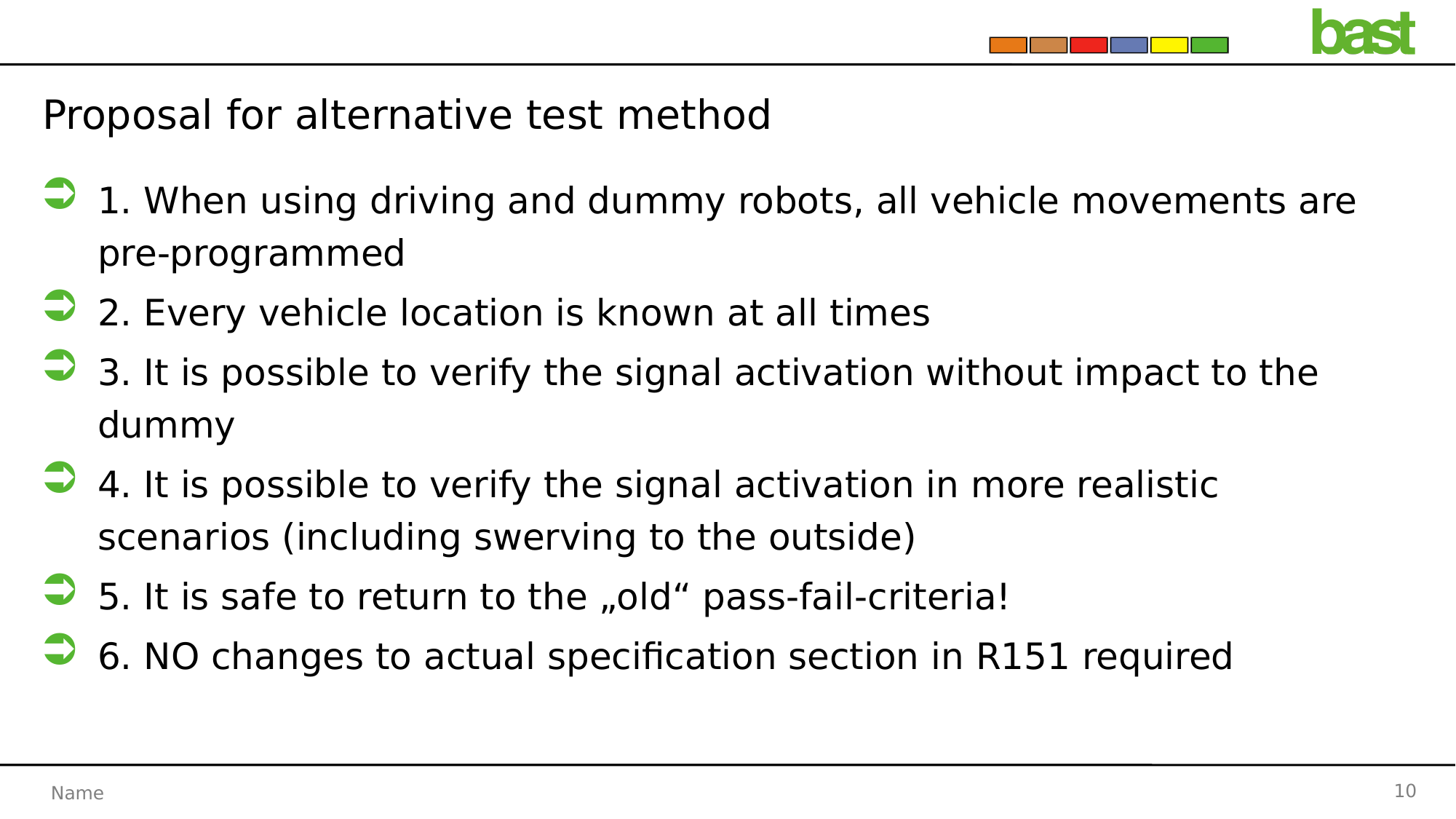

# Proposal for alternative test method
1. When using driving and dummy robots, all vehicle movements are pre-programmed
2. Every vehicle location is known at all times
3. It is possible to verify the signal activation without impact to the dummy
4. It is possible to verify the signal activation in more realistic scenarios (including swerving to the outside)
5. It is safe to return to the „old“ pass-fail-criteria!
6. NO changes to actual specification section in R151 required